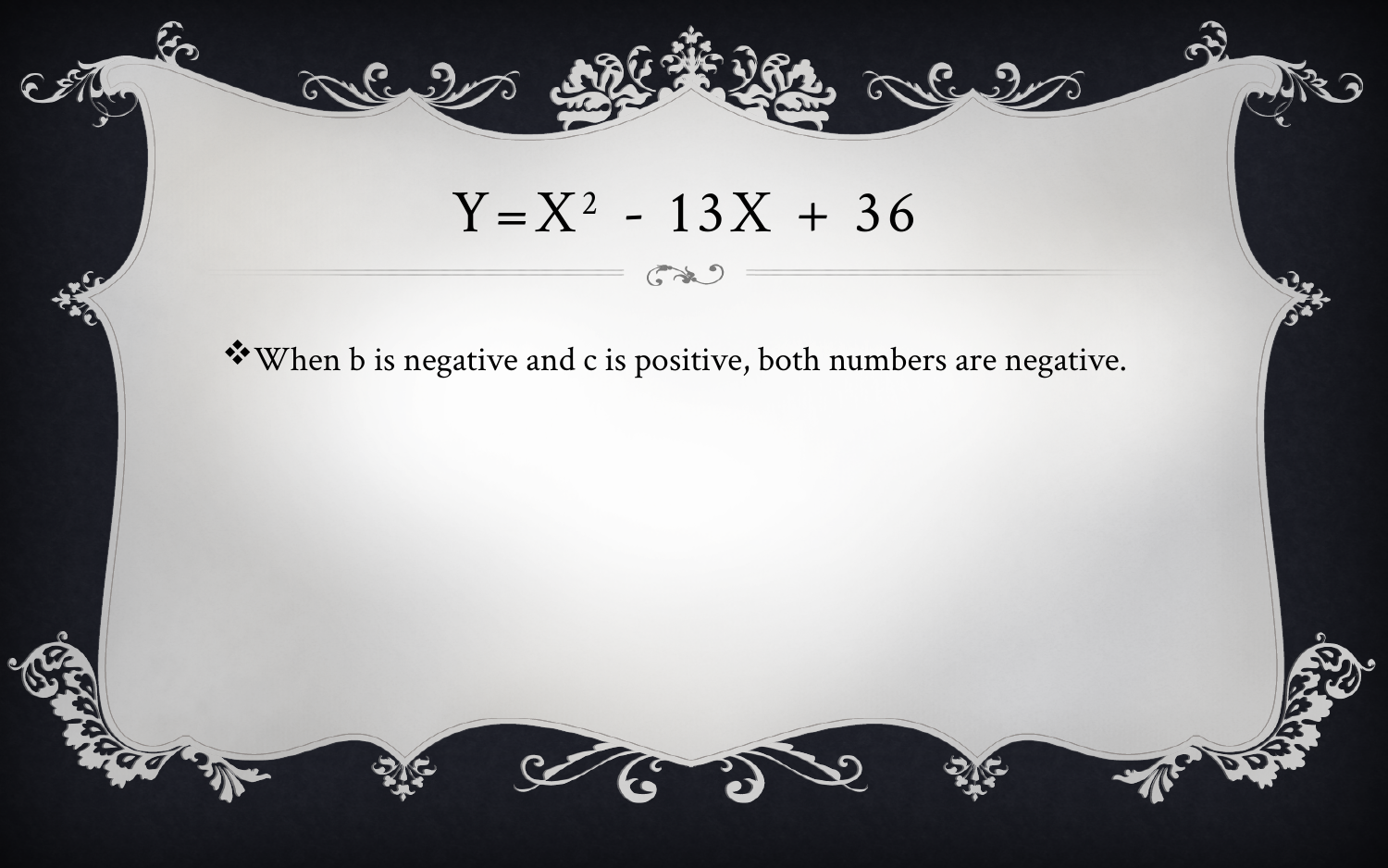

# Y=x2 - 13x + 36
When b is negative and c is positive, both numbers are negative.